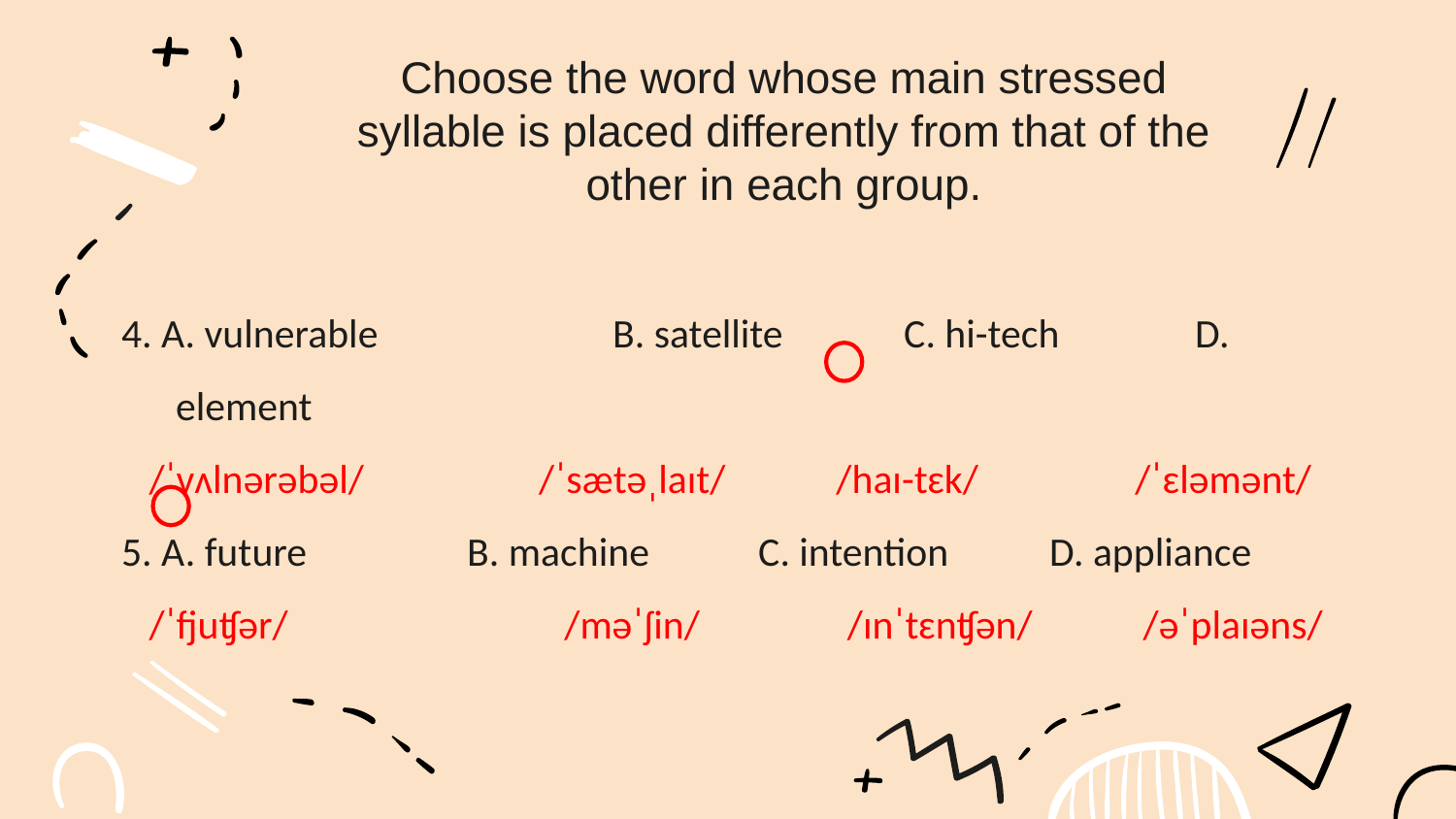

# Choose the word whose main stressed syllable is placed differently from that of the other in each group.

4. A. vulnerable		B. satellite	C. hi-tech	D. element
   /ˈvʌlnərəbəl/                   /ˈsætəˌlaɪt/            /haɪ-tɛk/                 /ˈɛləmənt/
5. A. future		B. machine	C. intention	D. appliance
   /ˈfjuʧər/                              /məˈʃin/                /ɪnˈtɛnʧən/            /əˈplaɪəns/